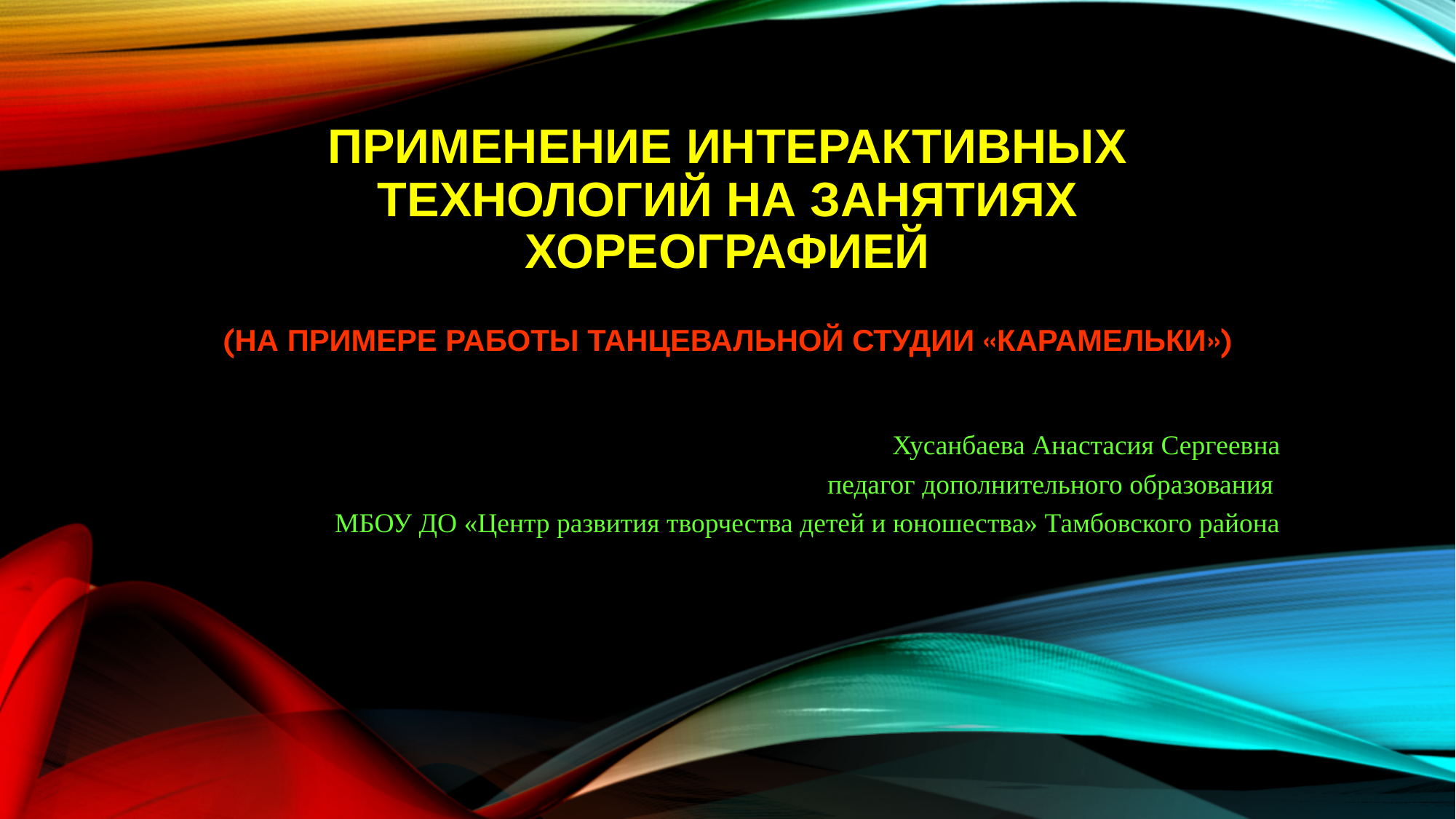

# Применение интерактивных технологий на занятиях хореографией (на примере работы танцевальной студии «Карамельки»)
Хусанбаева Анастасия Сергеевна
педагог дополнительного образования
МБОУ ДО «Центр развития творчества детей и юношества» Тамбовского района